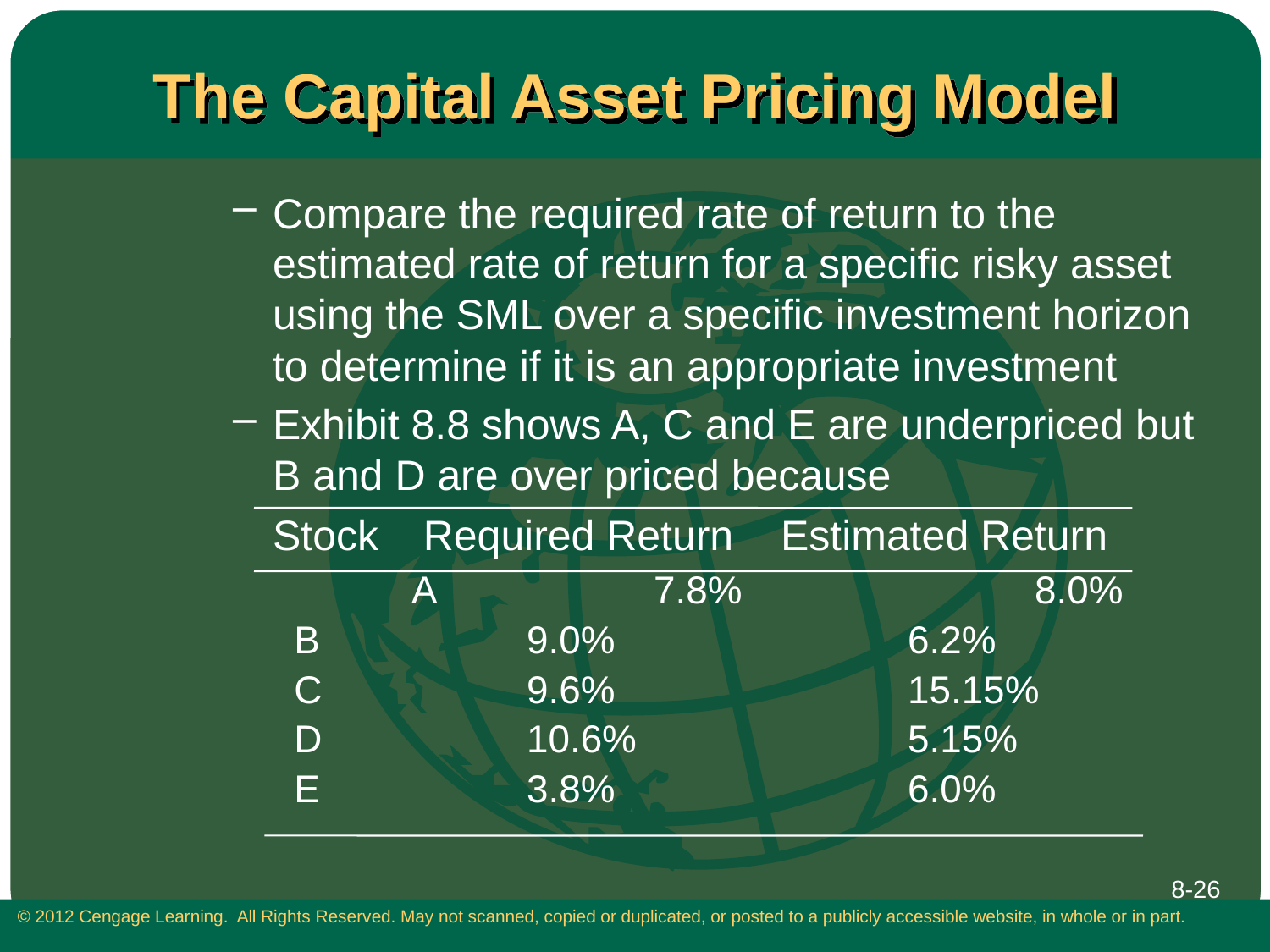

# The Capital Asset Pricing Model
Compare the required rate of return to the estimated rate of return for a specific risky asset using the SML over a specific investment horizon to determine if it is an appropriate investment
Exhibit 8.8 shows A, C and E are underpriced but B and D are over priced because
	Stock	  Required Return	Estimated Return
		 A		7.8%			8.0%
	  B		9.0%			6.2%
	  C		9.6%			15.15%
	  D		10.6%			5.15%
	  E		3.8%			6.0%

8-26
 © 2012 Cengage Learning.  All Rights Reserved. May not scanned, copied or duplicated, or posted to a publicly accessible website, in whole or in part.